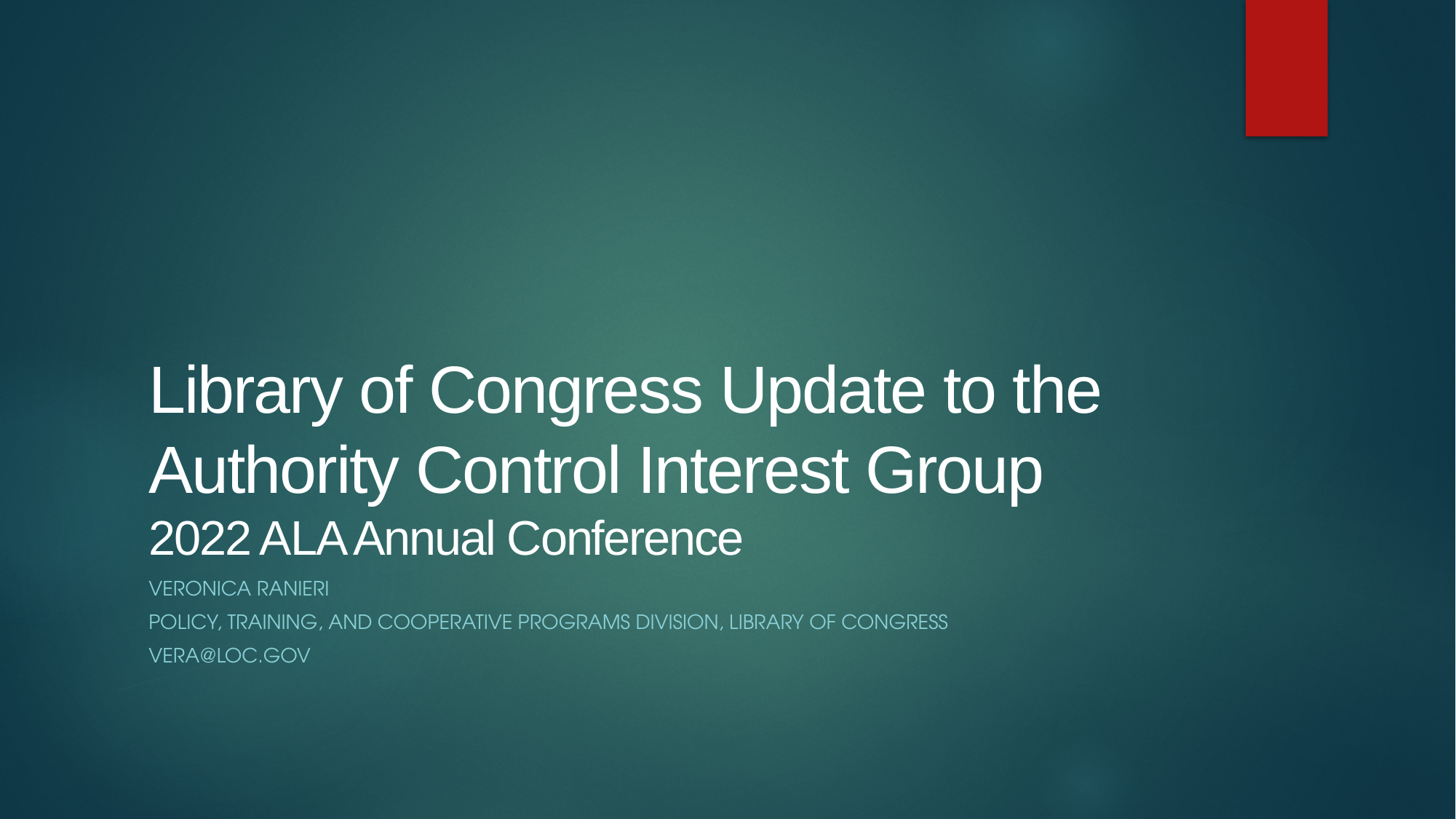

# Library of Congress Update to the Authority Control Interest Group 2022 ALA Annual Conference
Veronica Ranieri
Policy, Training, and Cooperative Programs Division, Library of Congress
vera@loc.gov